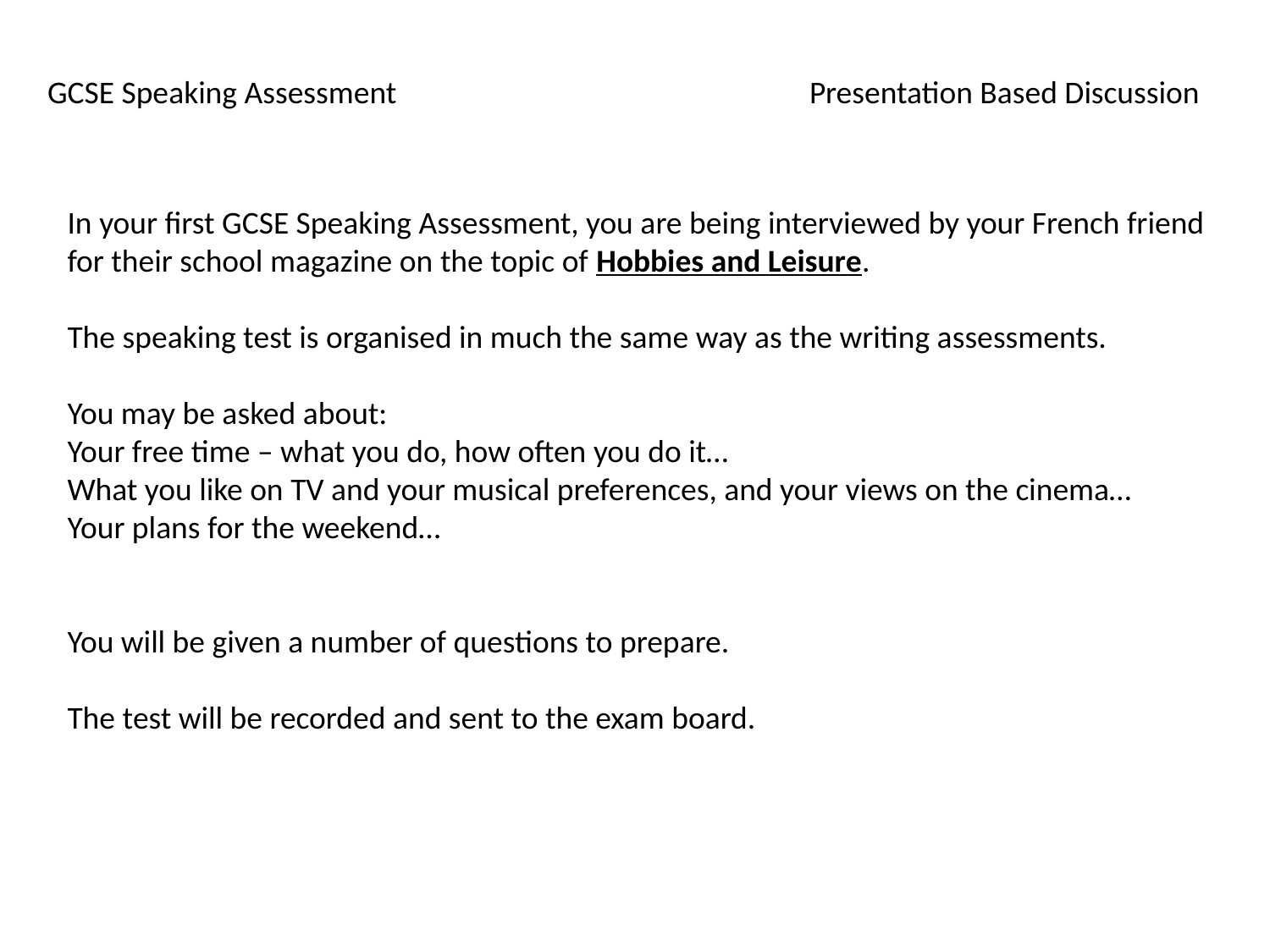

GCSE Speaking Assessment 				Presentation Based Discussion
In your first GCSE Speaking Assessment, you are being interviewed by your French friend for their school magazine on the topic of Hobbies and Leisure.

The speaking test is organised in much the same way as the writing assessments.

You may be asked about:
Your free time – what you do, how often you do it…
What you like on TV and your musical preferences, and your views on the cinema…
Your plans for the weekend…

You will be given a number of questions to prepare.

The test will be recorded and sent to the exam board.